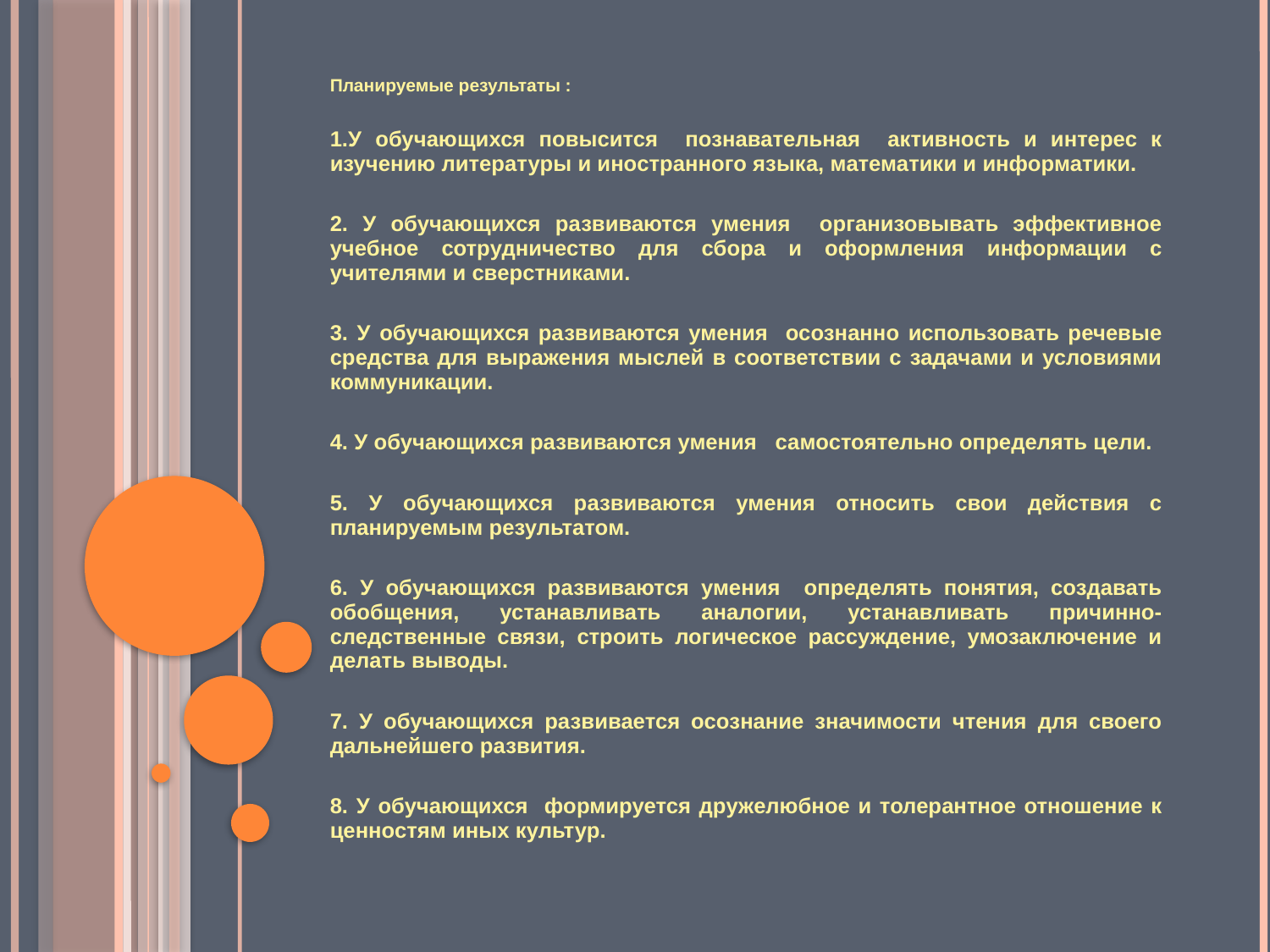

Планируемые результаты :

1.У обучающихся повысится  познавательная  активность и интерес к изучению литературы и иностранного языка, математики и информатики.

2. У обучающихся развиваются умения  организовывать эффективное учебное сотрудничество для сбора и оформления информации с учителями и сверстниками.

3. У обучающихся развиваются умения  осознанно использовать речевые средства для выражения мыслей в соответствии с задачами и условиями коммуникации.

4. У обучающихся развиваются умения   самостоятельно определять цели.

5. У обучающихся развиваются умения относить свои действия с планируемым результатом.

6. У обучающихся развиваются умения  определять понятия, создавать обобщения, устанавливать аналогии, устанавливать причинно-следственные связи, строить логическое рассуждение, умозаключение и делать выводы.

7. У обучающихся развивается осознание значимости чтения для своего дальнейшего развития.

8. У обучающихся  формируется дружелюбное и толерантное отношение к ценностям иных культур.